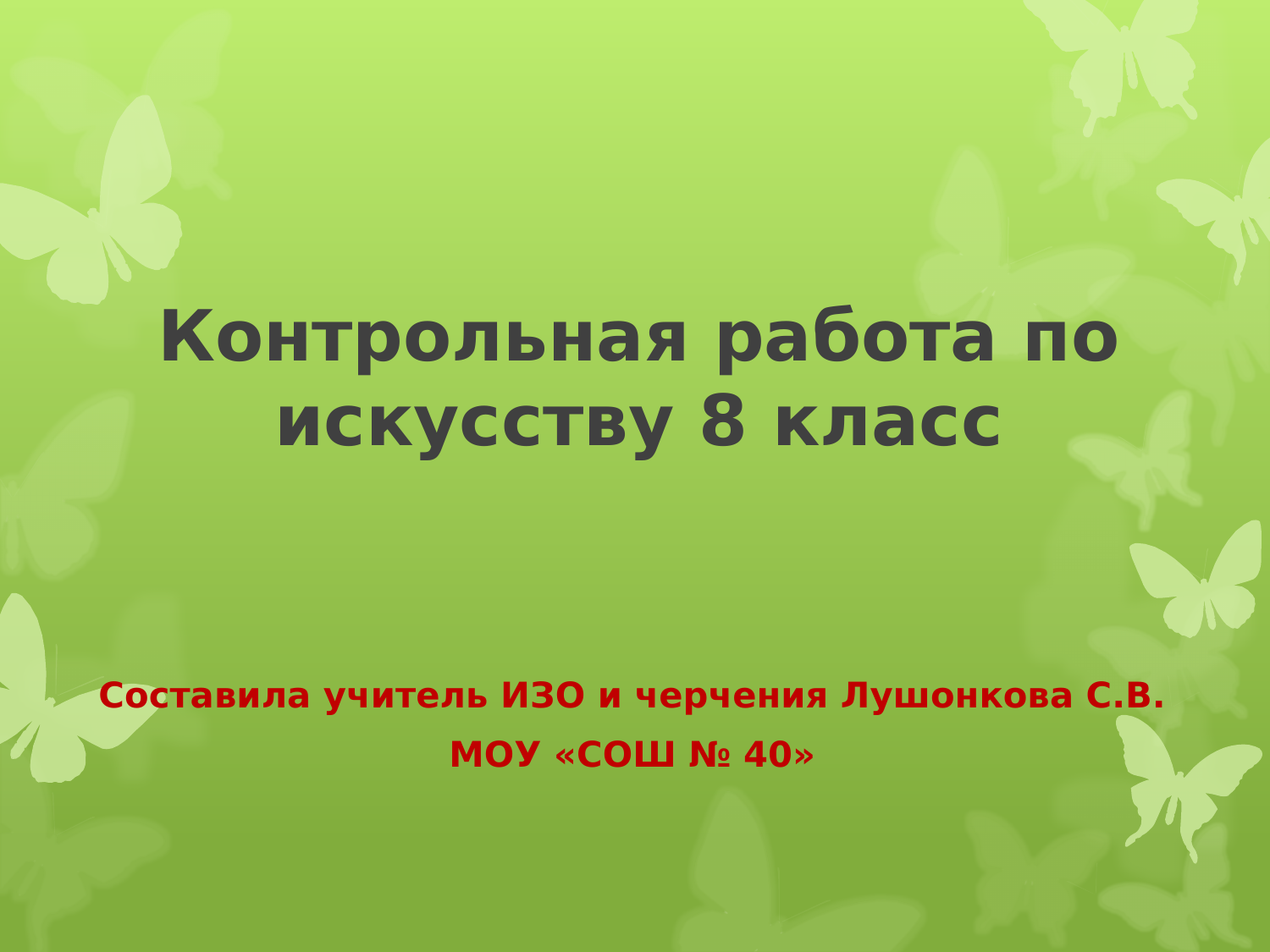

# Контрольная работа по искусству 8 класс
Составила учитель ИЗО и черчения Лушонкова С.В.
МОУ «СОШ № 40»